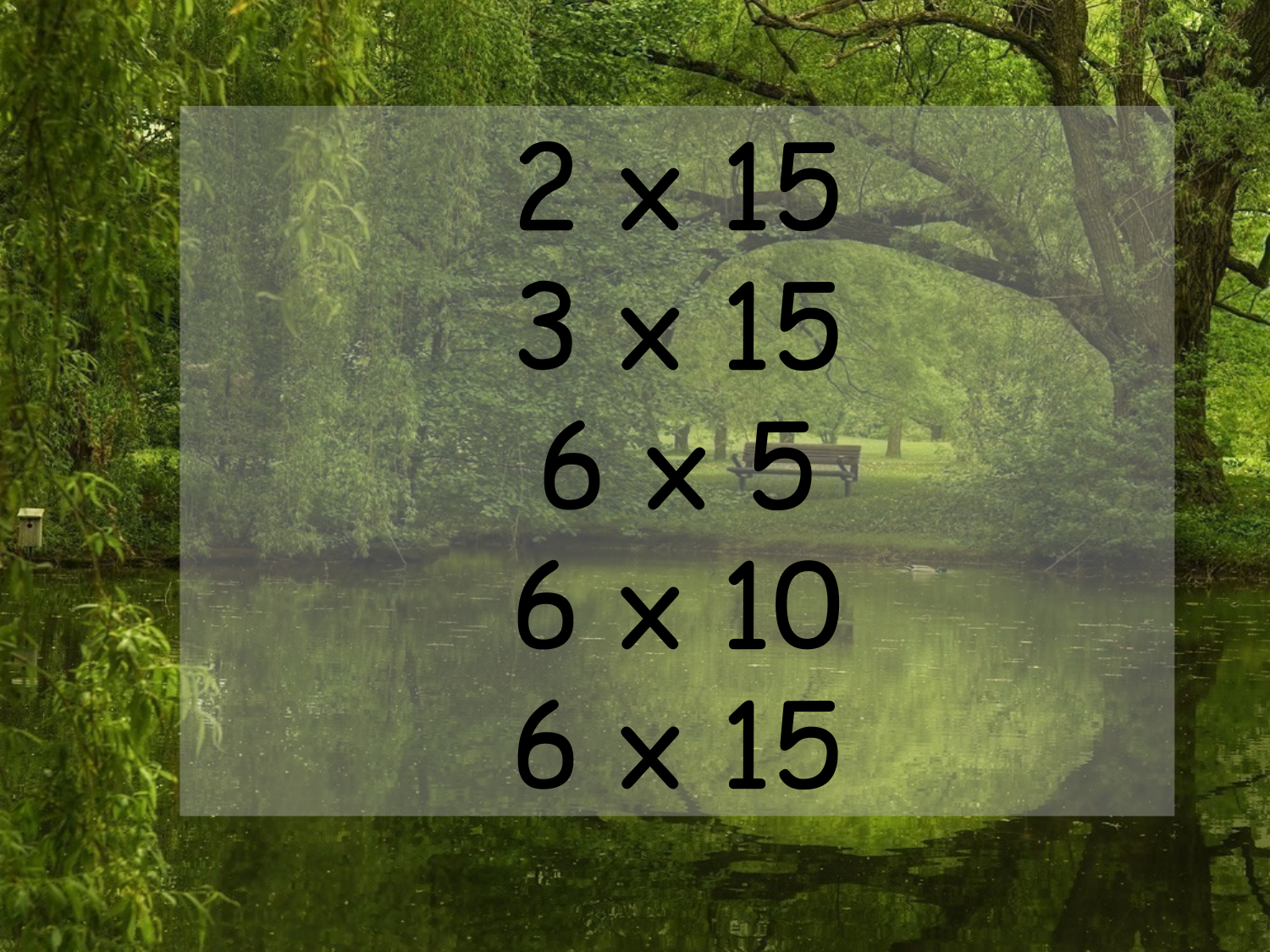

2 x 15
3 x 15
6 x 5
6 x 10
6 x 15